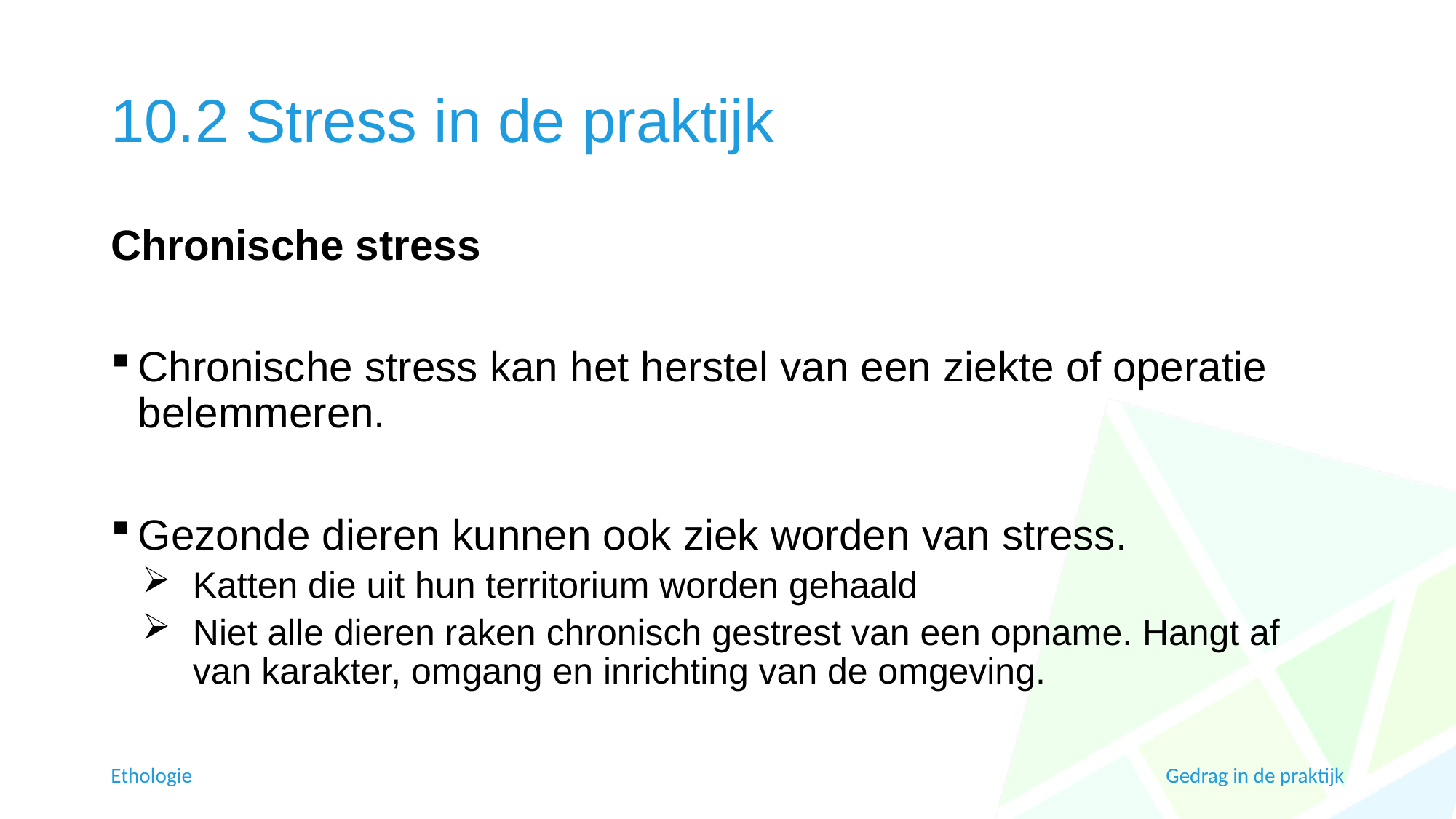

# 10.2 Stress in de praktijk
Chronische stress

Chronische stress kan het herstel van een ziekte of operatie belemmeren.

Gezonde dieren kunnen ook ziek worden van stress.
Katten die uit hun territorium worden gehaald
Niet alle dieren raken chronisch gestrest van een opname. Hangt af van karakter, omgang en inrichting van de omgeving.

Ethologie
Gedrag in de praktijk